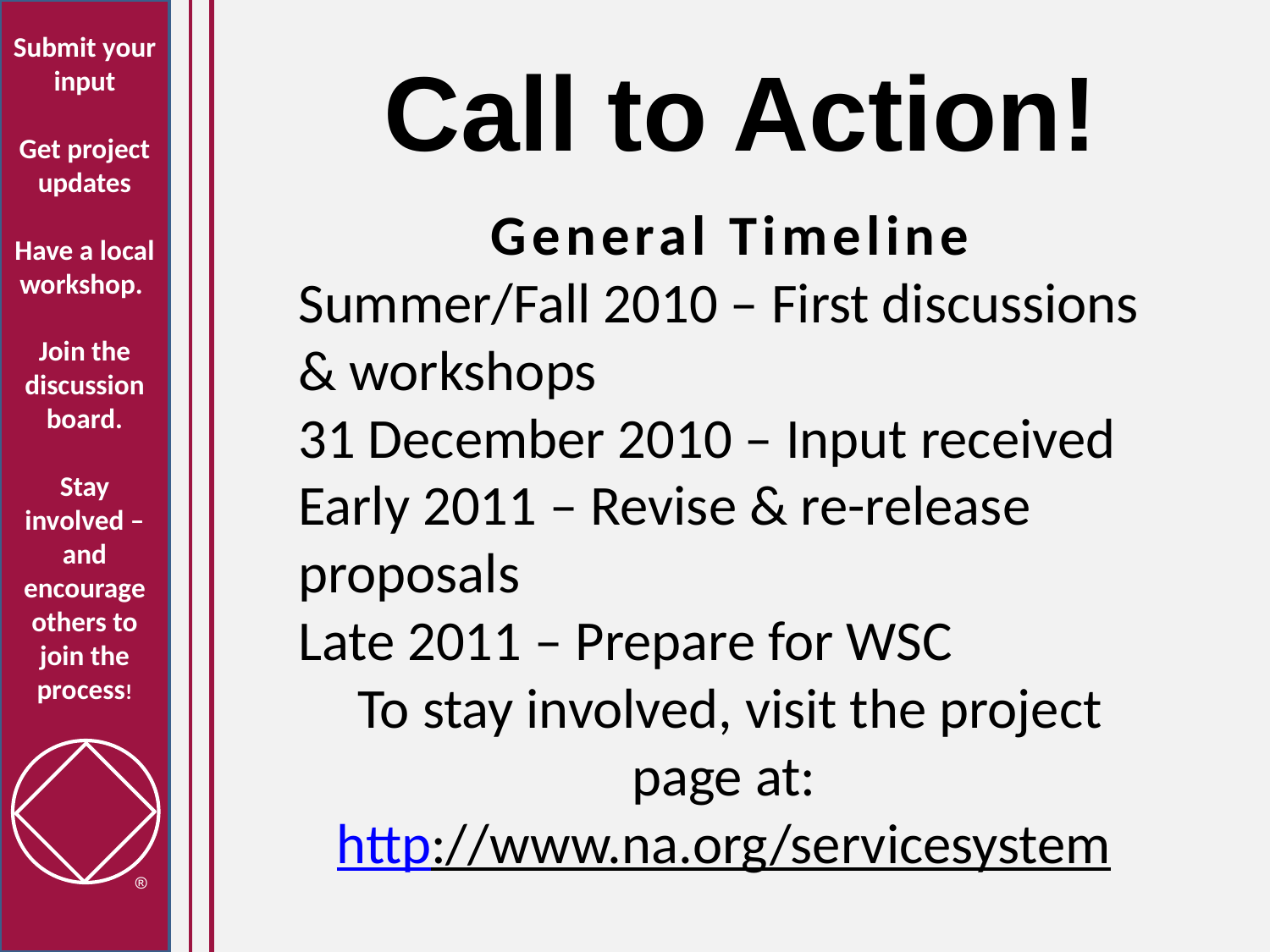

Submit your input

Get project updates

Have a local workshop.

Join the discussion board.

Stay involved –
and encourage others to
join the process!
Call to Action!
General Timeline
Summer/Fall 2010 – First discussions & workshops
31 December 2010 – Input received
Early 2011 – Revise & re-release proposals
Late 2011 – Prepare for WSC
To stay involved, visit the project page at:
http://www.na.org/servicesystem

®